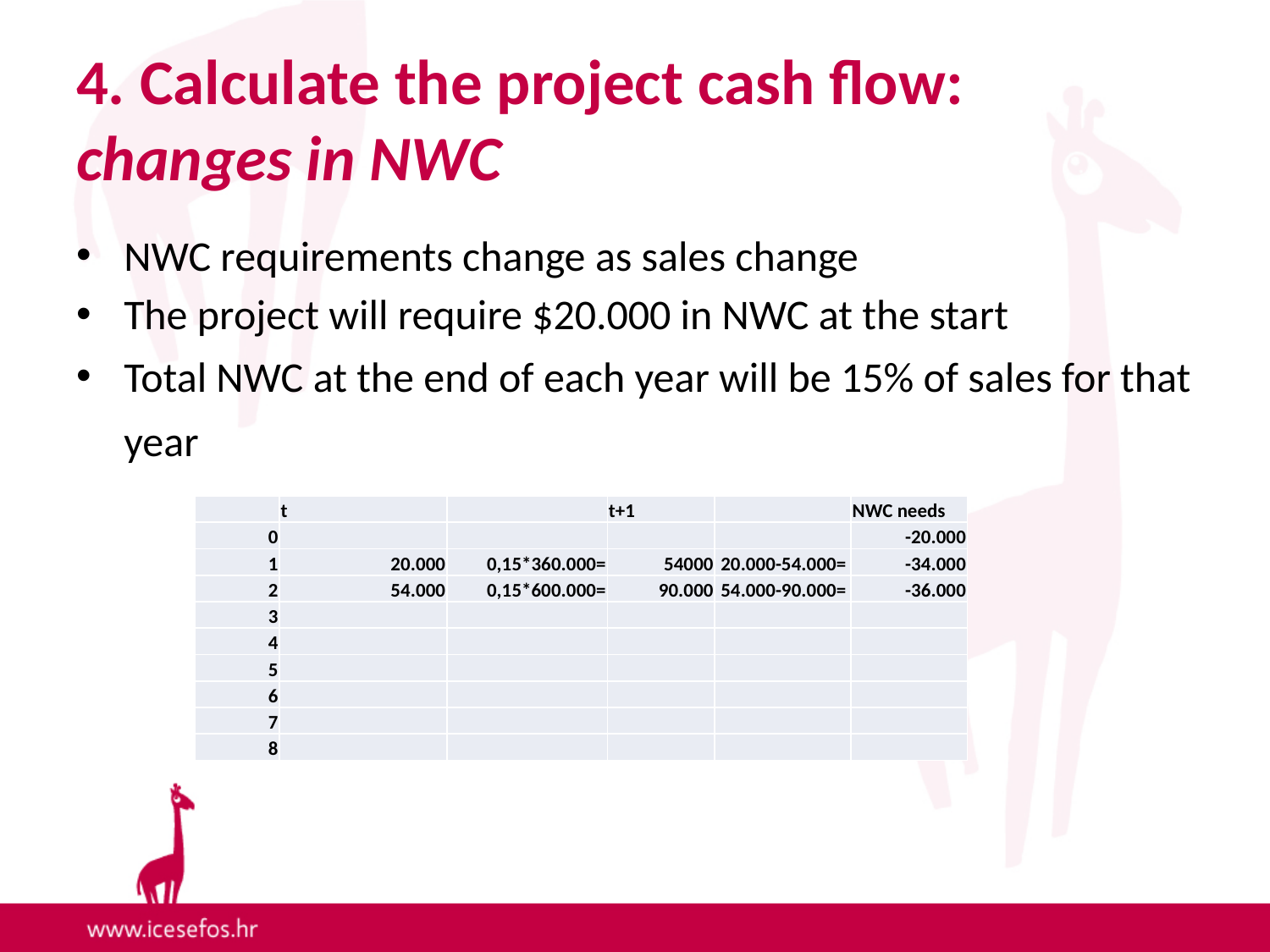

# 4. Calculate the project cash flow: changes in NWC
NWC requirements change as sales change
The project will require $20.000 in NWC at the start
Total NWC at the end of each year will be 15% of sales for that year

|  | t |  | t+1 |  | NWC needs |
| --- | --- | --- | --- | --- | --- |
| 0 |  |  |  |  | -20.000 |
| 1 | 20.000 | 0,15\*360.000= | 54000 | 20.000-54.000= | -34.000 |
| 2 | 54.000 | 0,15\*600.000= | 90.000 | 54.000-90.000= | -36.000 |
| 3 |  |  |  |  |  |
| 4 |  |  |  |  |  |
| 5 |  |  |  |  |  |
| 6 |  |  |  |  |  |
| 7 |  |  |  |  |  |
| 8 |  |  |  |  |  |